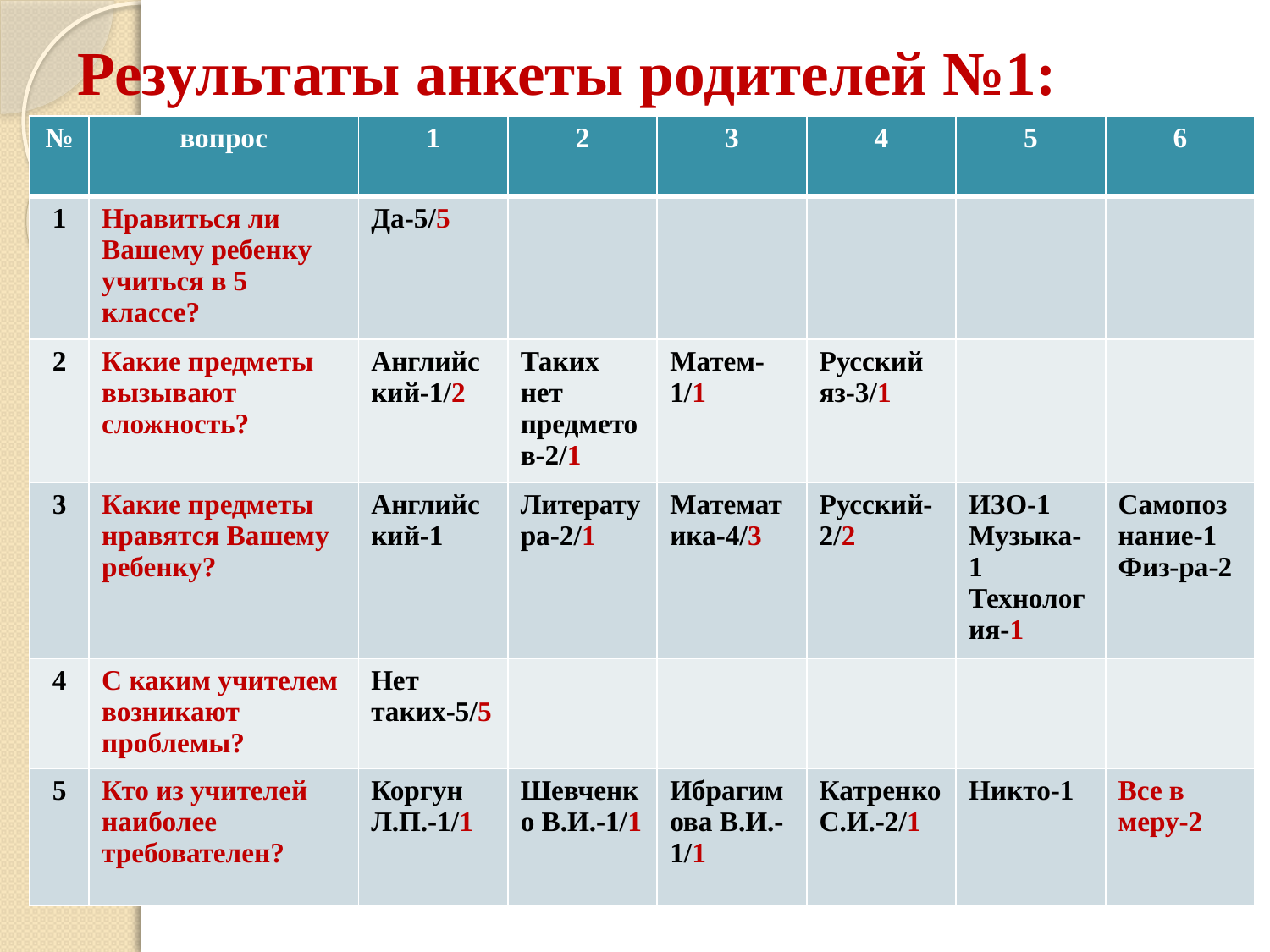

# Результаты анкеты родителей №1:
| № | вопрос | 1 | 2 | 3 | 4 | 5 | 6 |
| --- | --- | --- | --- | --- | --- | --- | --- |
| 1 | Нравиться ли Вашему ребенку учиться в 5 классе? | Да-5/5 |  |  |  |  |  |
| 2 | Какие предметы вызывают сложность? | Английский-1/2 | Таких нет предметов-2/1 | Матем-1/1 | Русский яз-3/1 |  |  |
| 3 | Какие предметы нравятся Вашему ребенку? | Английский-1 | Литература-2/1 | Математика-4/3 | Русский-2/2 | ИЗО-1 Музыка-1 Технология-1 | Самопознание-1 Физ-ра-2 |
| 4 | С каким учителем возникают проблемы? | Нет таких-5/5 |  |  |  |  |  |
| 5 | Кто из учителей наиболее требователен? | Коргун Л.П.-1/1 | Шевченко В.И.-1/1 | Ибрагимова В.И.-1/1 | Катренко С.И.-2/1 | Никто-1 | Все в меру-2 |